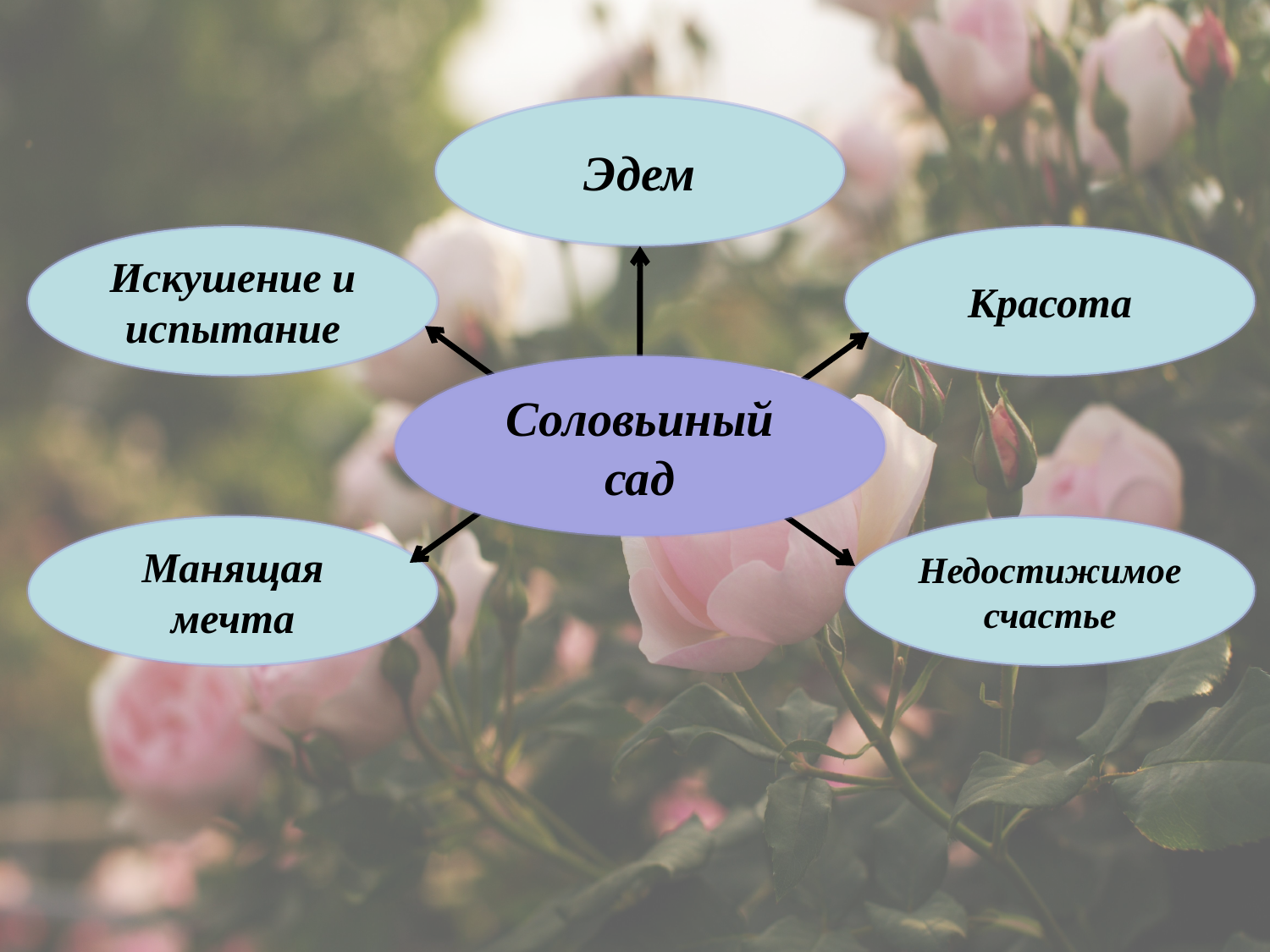

Эдем
Искушение и испытание
Красота
Соловьиный сад
Манящая мечта
Недостижимое счастье